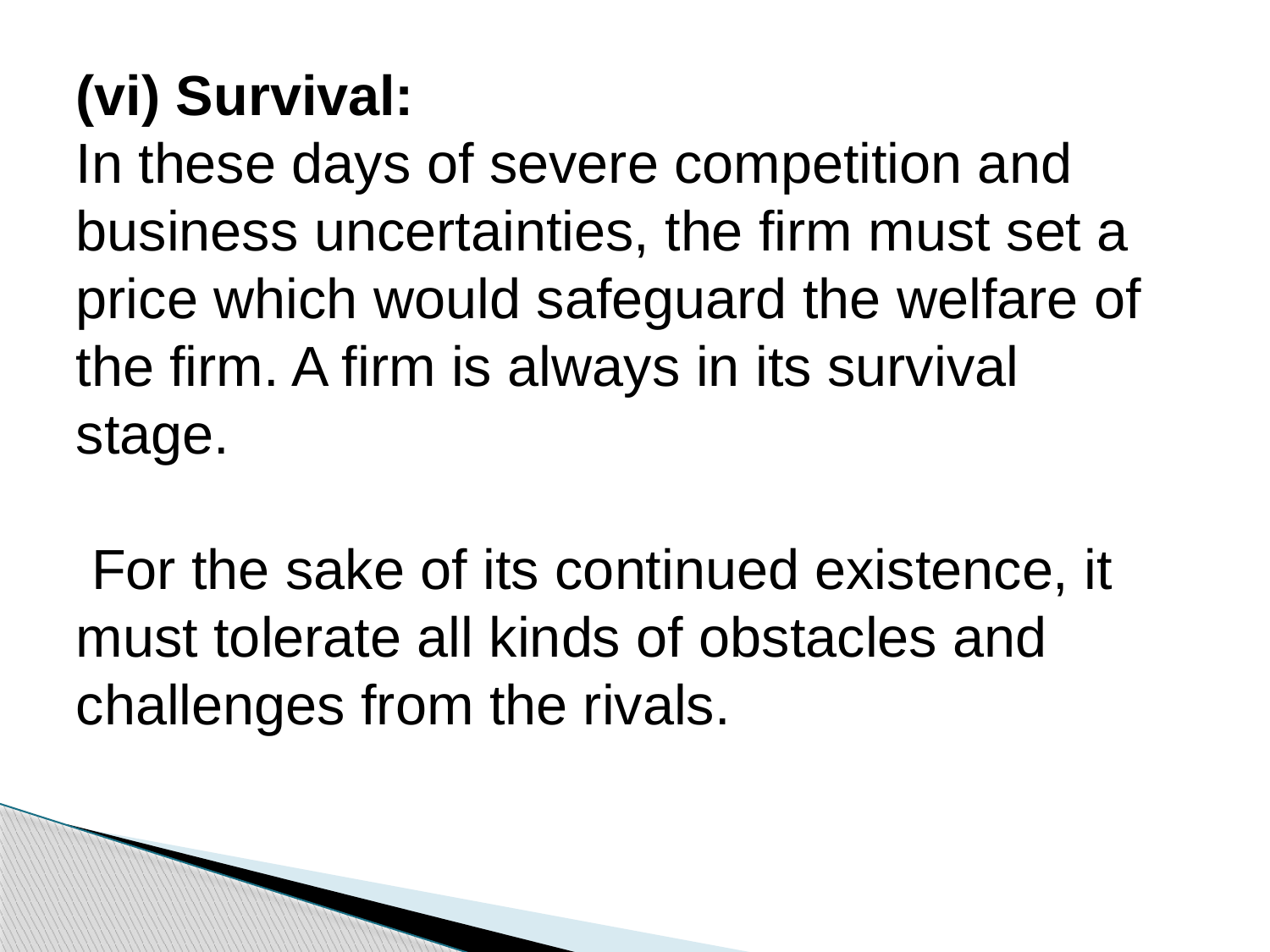

(vi) Survival:
In these days of severe competition and business uncertainties, the firm must set a price which would safeguard the welfare of the firm. A firm is always in its survival stage.

 For the sake of its continued existence, it must tolerate all kinds of obstacles and challenges from the rivals.